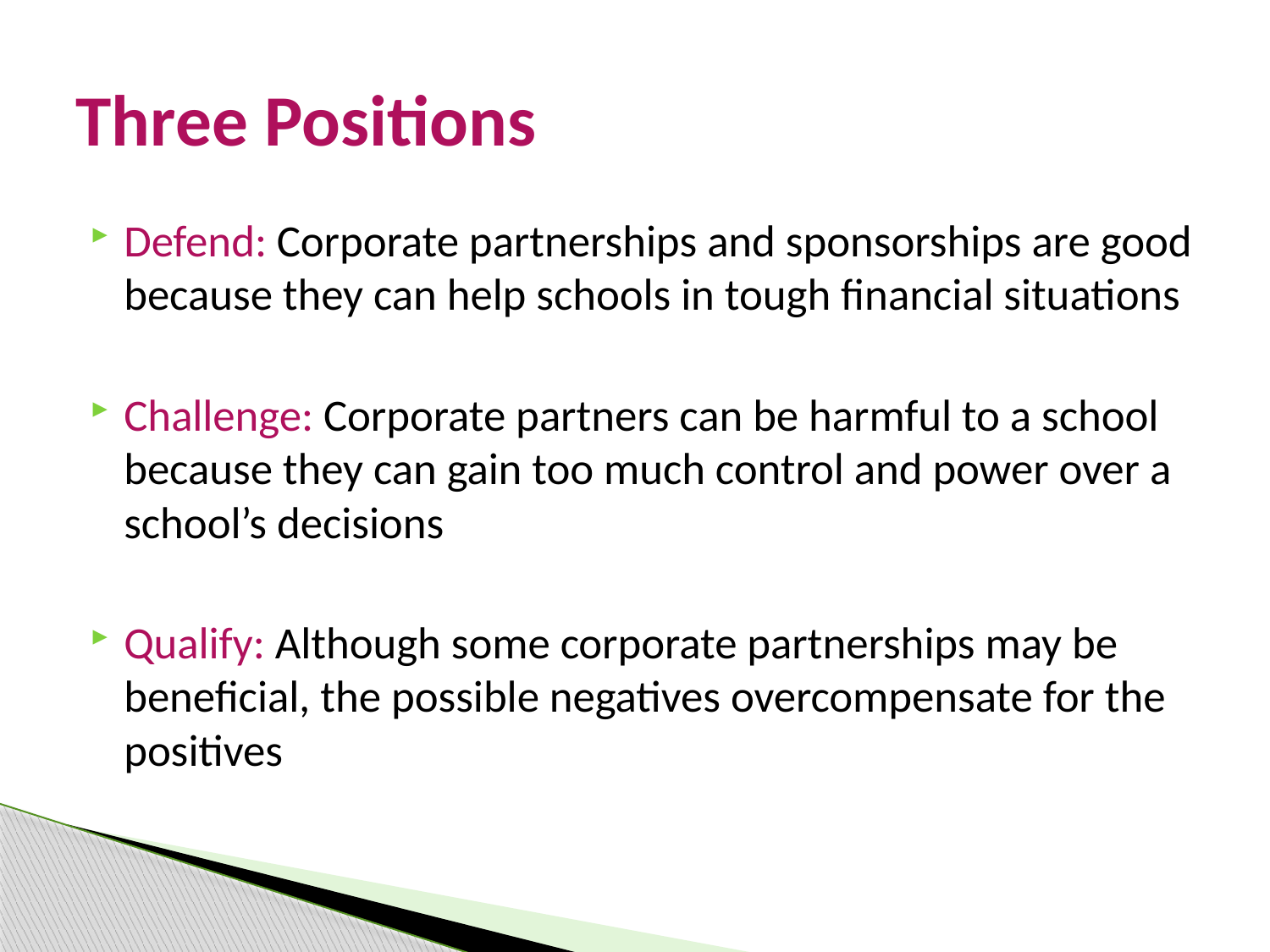

# Three Positions
Defend: Corporate partnerships and sponsorships are good because they can help schools in tough financial situations

Challenge: Corporate partners can be harmful to a school because they can gain too much control and power over a school’s decisions

Qualify: Although some corporate partnerships may be beneficial, the possible negatives overcompensate for the positives